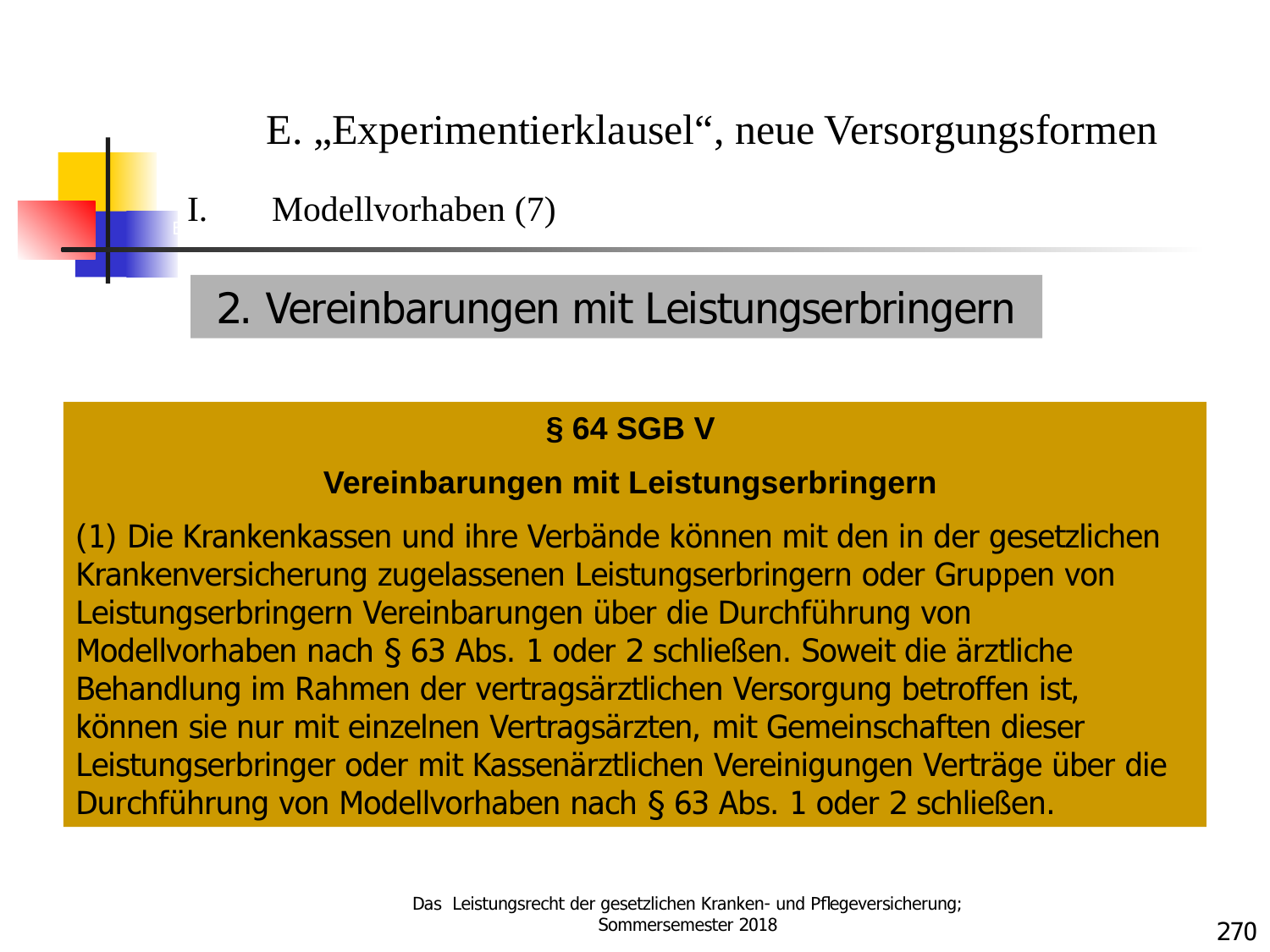

Experimentierklausel 7
E. „Experimentierklausel“, neue Versorgungsformen

Modellvorhaben (7)
2. Vereinbarungen mit Leistungserbringern
§ 64 SGB V
Vereinbarungen mit Leistungserbringern
(1) Die Krankenkassen und ihre Verbände können mit den in der gesetzlichen Krankenversicherung zugelassenen Leistungserbringern oder Gruppen von Leistungserbringern Vereinbarungen über die Durchführung von Modellvorhaben nach § 63 Abs. 1 oder 2 schließen. Soweit die ärztliche Behandlung im Rahmen der vertragsärztlichen Versorgung betroffen ist, können sie nur mit einzelnen Vertragsärzten, mit Gemeinschaften dieser Leistungserbringer oder mit Kassenärztlichen Vereinigungen Verträge über die Durchführung von Modellvorhaben nach § 63 Abs. 1 oder 2 schließen.
Krankheit
Das  Leistungsrecht der gesetzlichen Kranken- und Pflegeversicherung; Sommersemester 2018
270